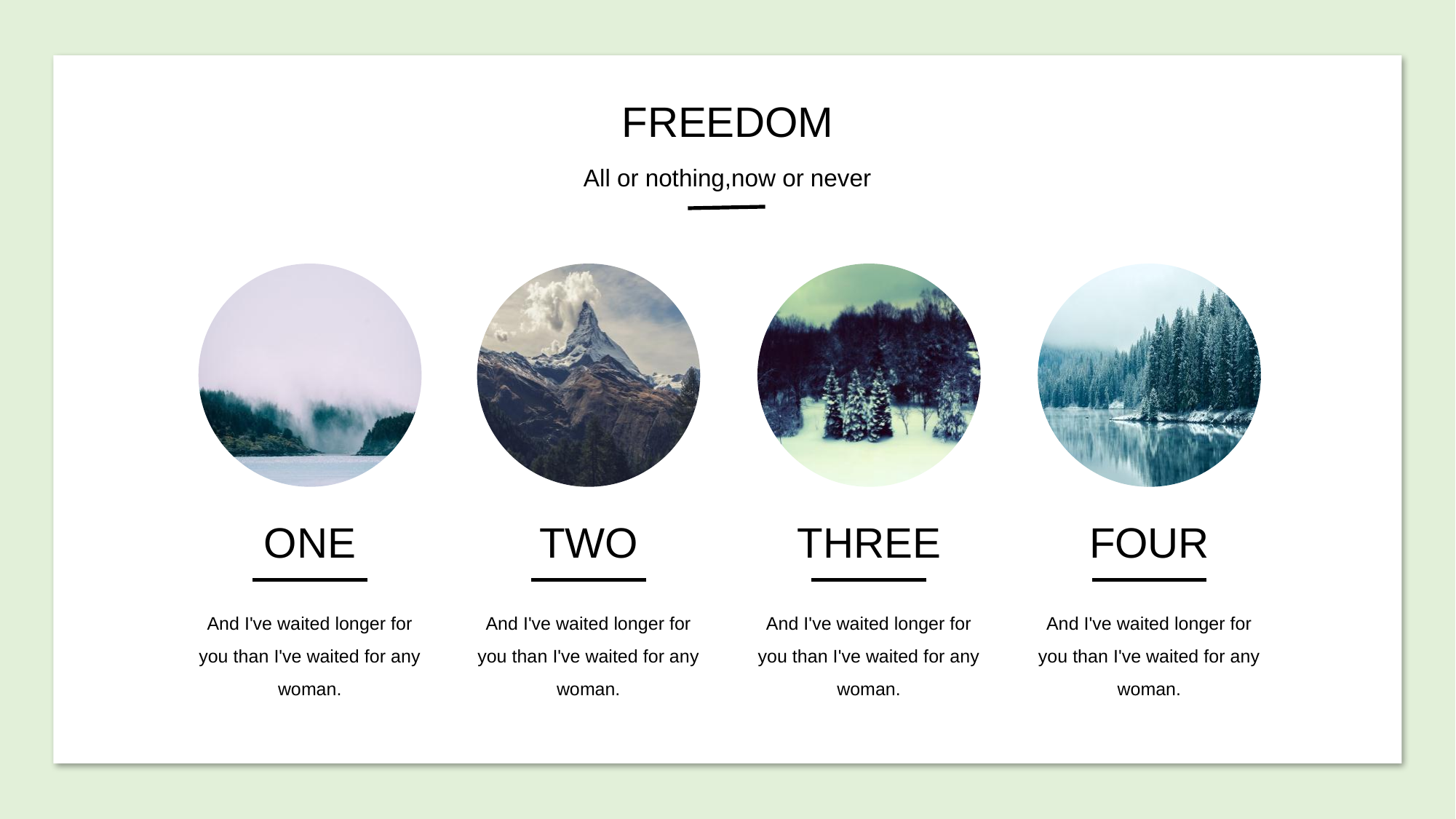

FREEDOM
All or nothing,now or never

ONE
TWO
THREE
FOUR
And I've waited longer for you than I've waited for any woman.
And I've waited longer for you than I've waited for any woman.
And I've waited longer for you than I've waited for any woman.
And I've waited longer for you than I've waited for any woman.